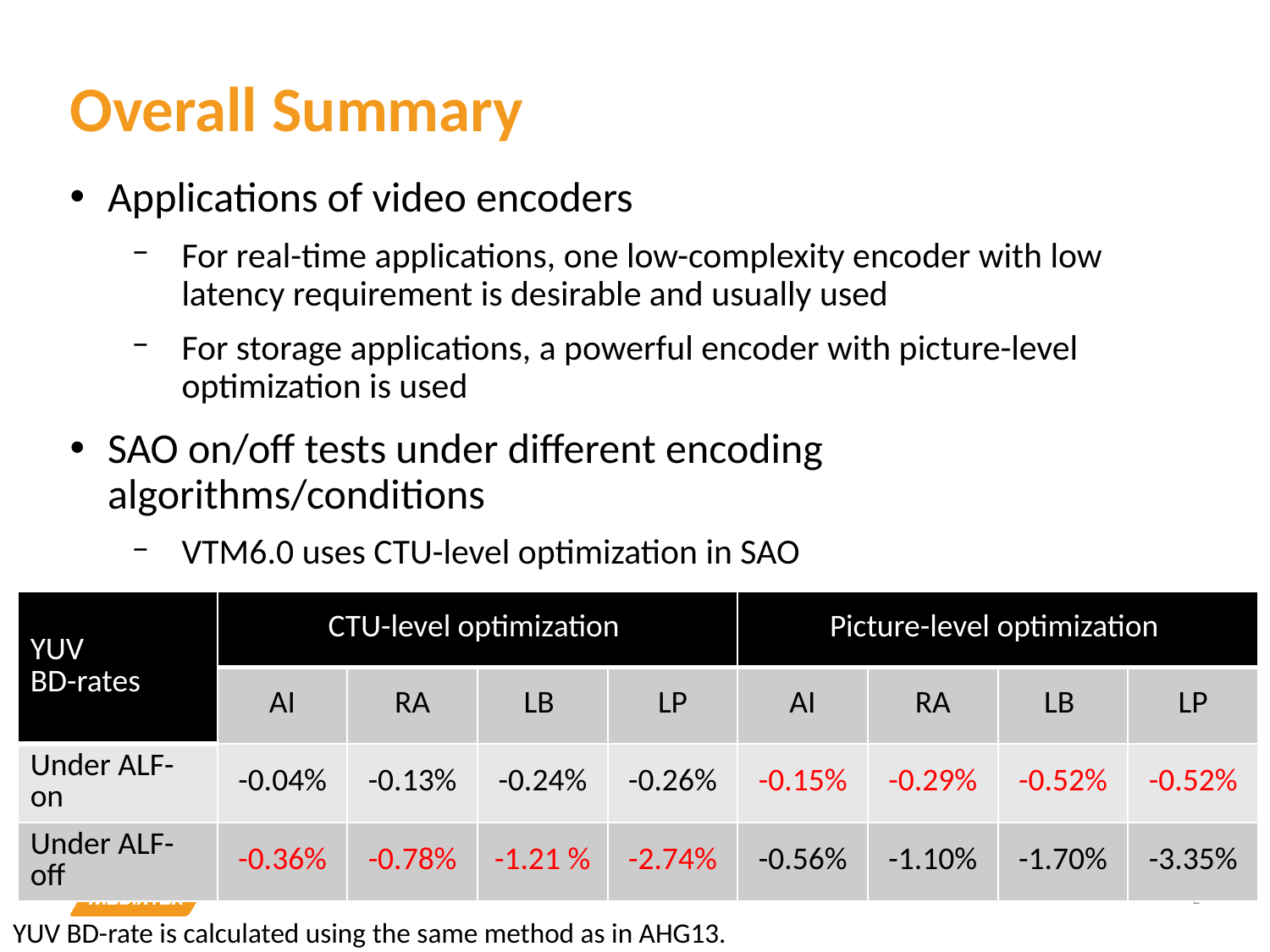

# Overall Summary
Applications of video encoders
For real-time applications, one low-complexity encoder with low latency requirement is desirable and usually used
For storage applications, a powerful encoder with picture-level optimization is used
SAO on/off tests under different encoding algorithms/conditions
VTM6.0 uses CTU-level optimization in SAO
Proposed one picture-level optimization encoding algorithm for SAO
| YUV BD-rates | CTU-level optimization |  |  |  | Picture-level optimization |  |  |  |
| --- | --- | --- | --- | --- | --- | --- | --- | --- |
|  | AI | RA | LB | LP | AI | RA | LB | LP |
| Under ALF-on | -0.04% | -0.13% | -0.24% | -0.26% | -0.15% | -0.29% | -0.52% | -0.52% |
| Under ALF-off | -0.36% | -0.78% | -1.21 % | -2.74% | -0.56% | -1.10% | -1.70% | -3.35% |
2
YUV BD-rate is calculated using the same method as in AHG13.